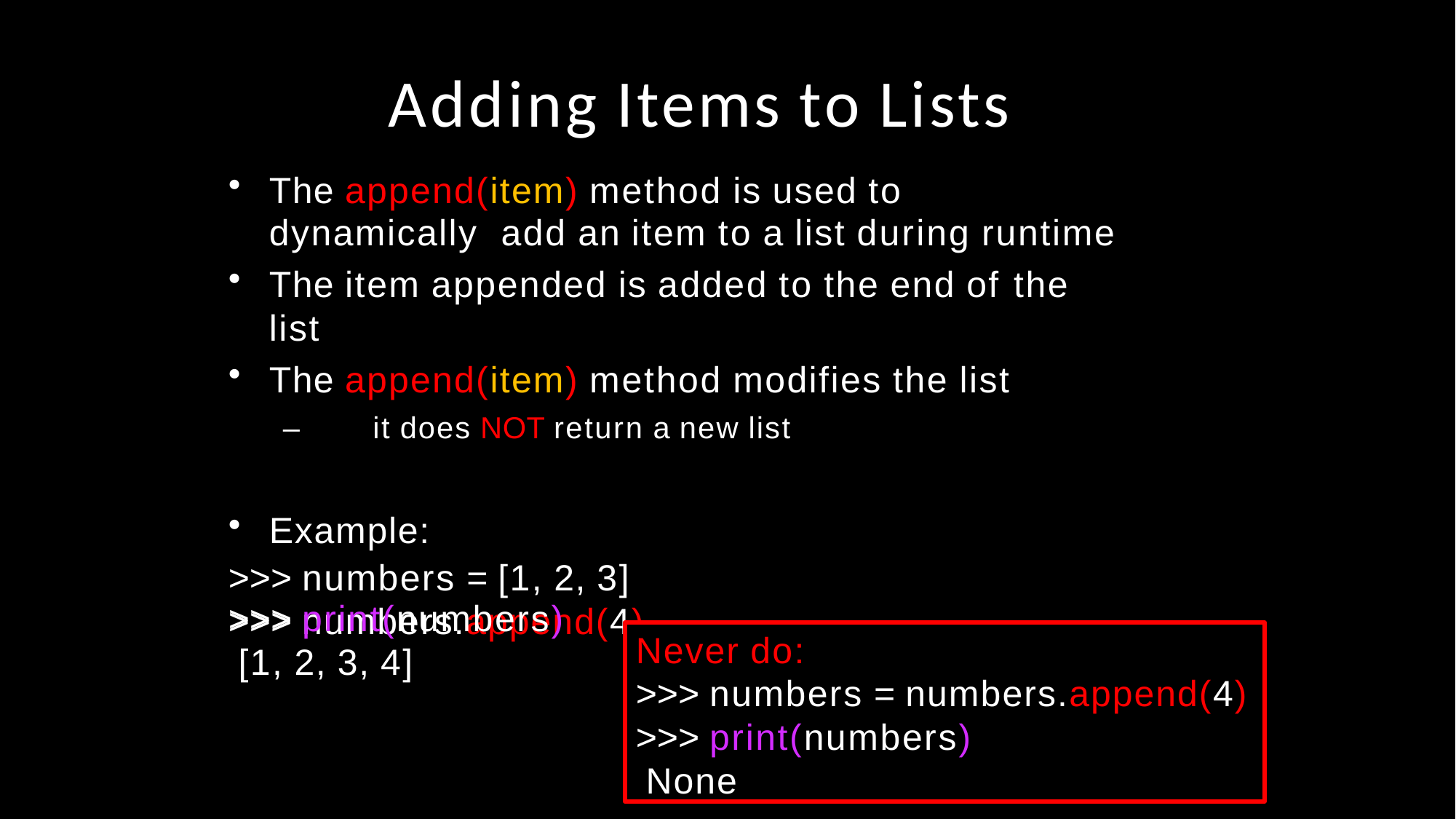

# Adding Items to Lists
The append(item) method is used to dynamically  add an item to a list during runtime
The item appended is added to the end of the list
The append(item) method modifies the list
–	it does NOT return a new list

Example:
>>> numbers = [1, 2, 3]
>>> numbers.append(4)
>>> print(numbers)  [1, 2, 3, 4]
Never do:
>>> numbers = numbers.append(4)
>>> print(numbers)  None